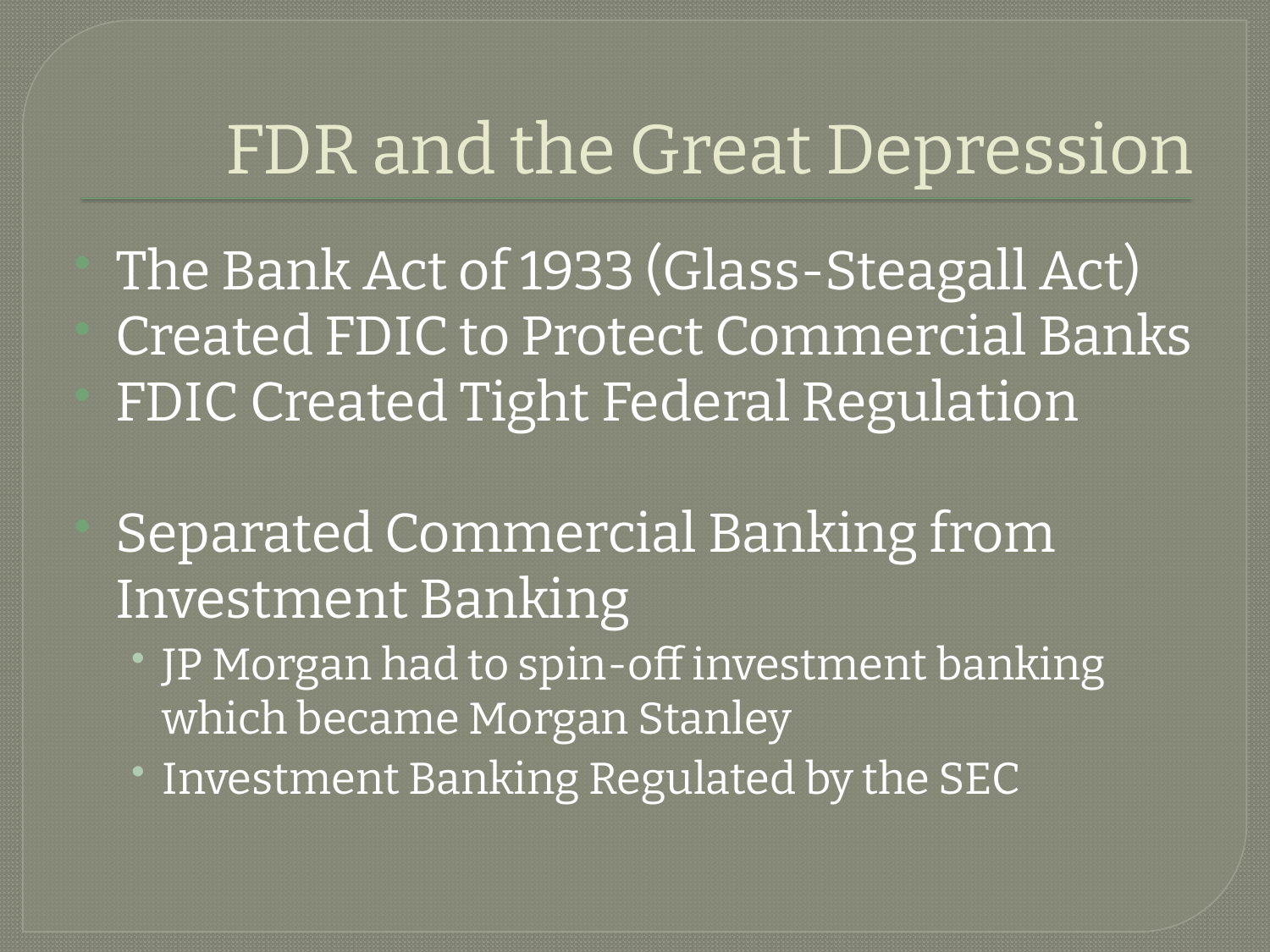

# FDR and the Great Depression
The Bank Act of 1933 (Glass-Steagall Act)
Created FDIC to Protect Commercial Banks
FDIC Created Tight Federal Regulation

Separated Commercial Banking from Investment Banking
JP Morgan had to spin-off investment banking which became Morgan Stanley
Investment Banking Regulated by the SEC